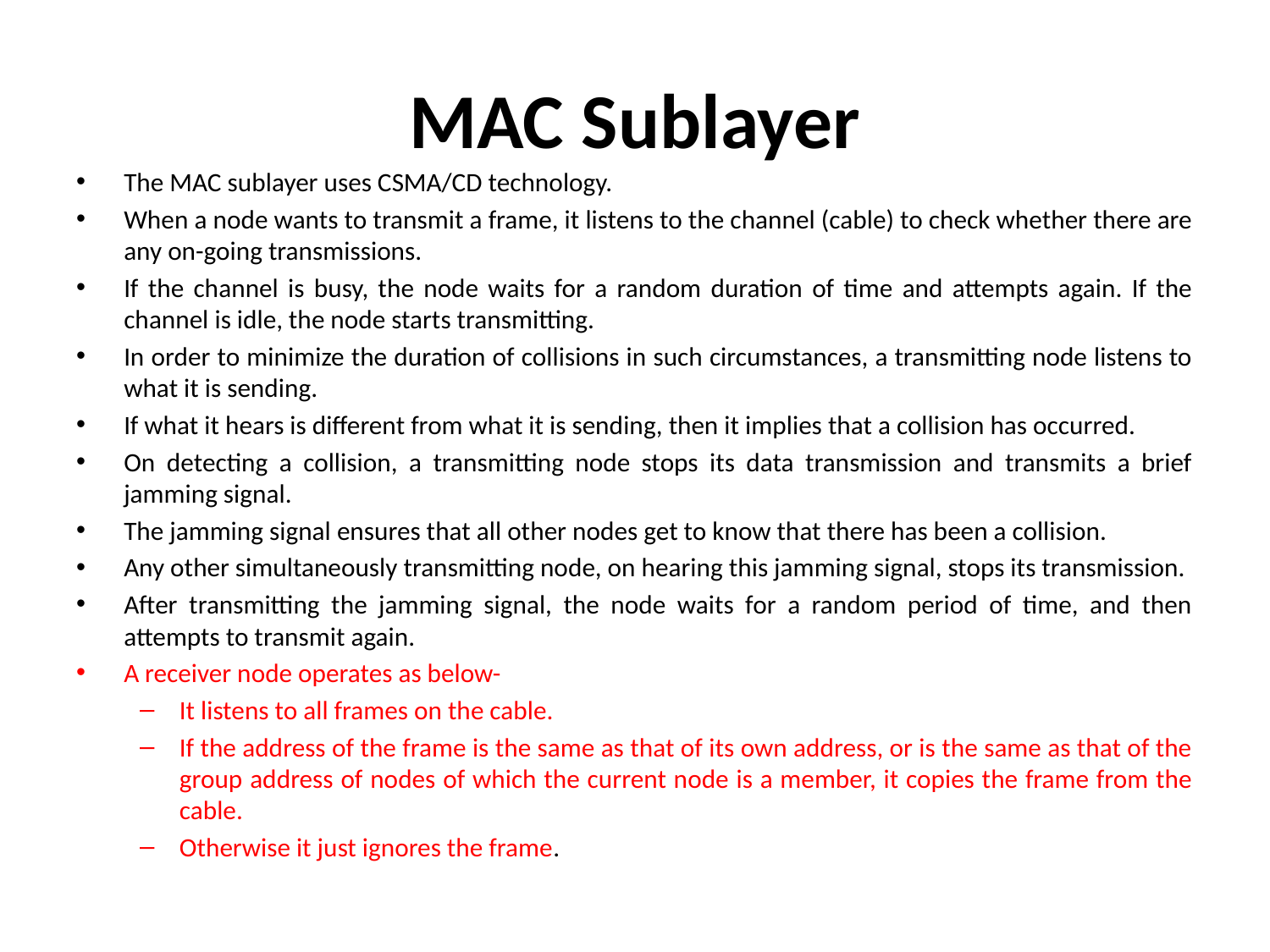

# MAC Sublayer
The MAC sublayer uses CSMA/CD technology.
When a node wants to transmit a frame, it listens to the channel (cable) to check whether there are any on-going transmissions.
If the channel is busy, the node waits for a random duration of time and attempts again. If the channel is idle, the node starts transmitting.
In order to minimize the duration of collisions in such circumstances, a transmitting node listens to what it is sending.
If what it hears is different from what it is sending, then it implies that a collision has occurred.
On detecting a collision, a transmitting node stops its data transmission and transmits a brief jamming signal.
The jamming signal ensures that all other nodes get to know that there has been a collision.
Any other simultaneously transmitting node, on hearing this jamming signal, stops its transmission.
After transmitting the jamming signal, the node waits for a random period of time, and then attempts to transmit again.
A receiver node operates as below-
It listens to all frames on the cable.
If the address of the frame is the same as that of its own address, or is the same as that of the group address of nodes of which the current node is a member, it copies the frame from the cable.
Otherwise it just ignores the frame.